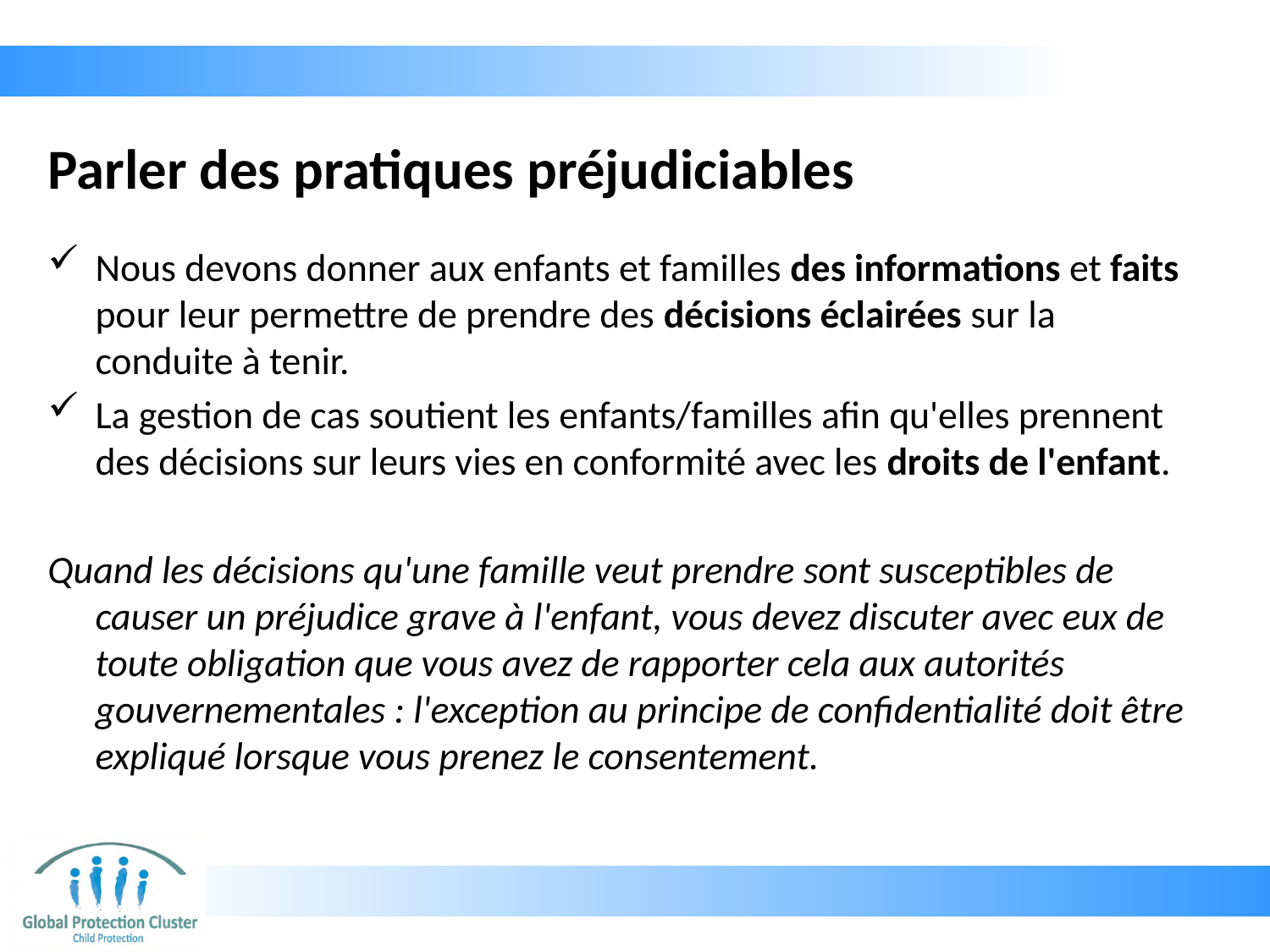

# Parler des pratiques préjudiciables
Nous devons donner aux enfants et familles des informations et faits pour leur permettre de prendre des décisions éclairées sur la conduite à tenir.
La gestion de cas soutient les enfants/familles afin qu'elles prennent des décisions sur leurs vies en conformité avec les droits de l'enfant.

Quand les décisions qu'une famille veut prendre sont susceptibles de causer un préjudice grave à l'enfant, vous devez discuter avec eux de toute obligation que vous avez de rapporter cela aux autorités gouvernementales : l'exception au principe de confidentialité doit être expliqué lorsque vous prenez le consentement.